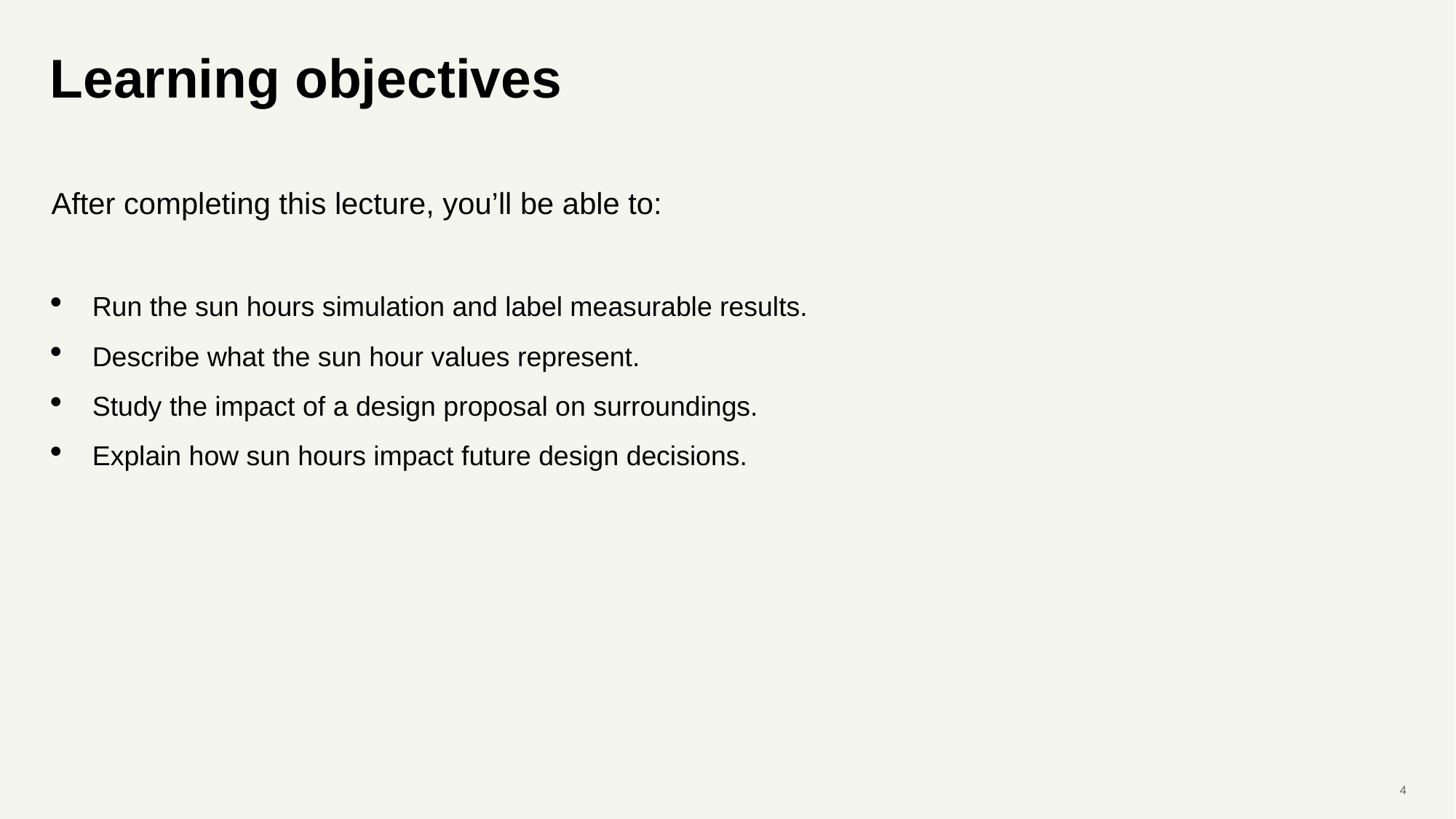

# Learning objectives
After completing this lecture, you’ll be able to:

Run the sun hours simulation and label measurable results.
Describe what the sun hour values represent.
Study the impact of a design proposal on surroundings.
Explain how sun hours impact future design decisions.

4